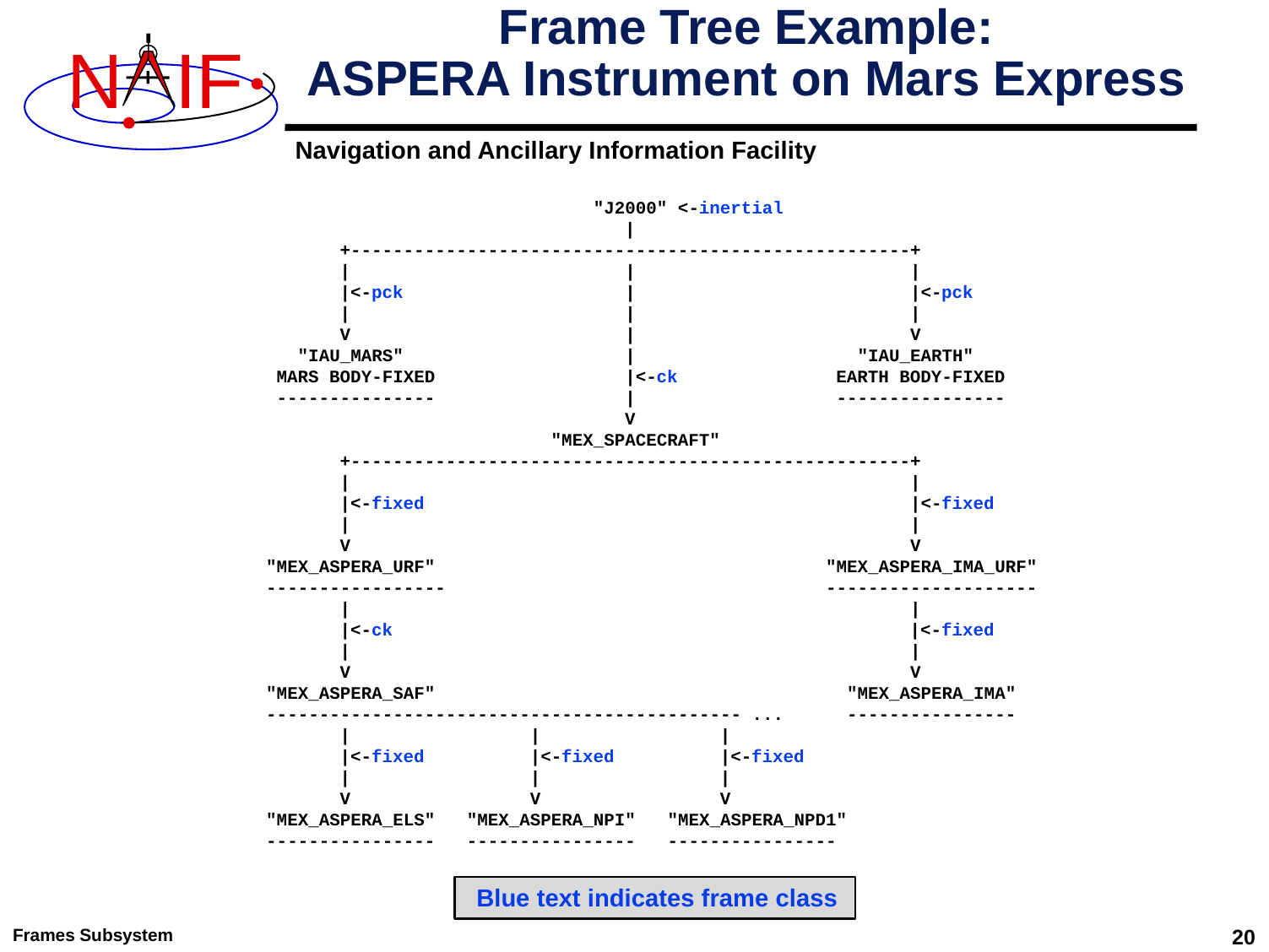

# Frame Tree Example: ASPERA Instrument on Mars Express
                                   "J2000" <-inertial
                                      |
           +-----------------------------------------------------+
           |                          |                          |
           |<-pck                     |                          |<-pck
           |                          |                          |
           V                          |                          V
       "IAU_MARS"                     |                     "IAU_EARTH"
     MARS BODY-FIXED                  |<-ck               EARTH BODY-FIXED
     ---------------                  |                   ----------------
                                      V
                               "MEX_SPACECRAFT"
           +-----------------------------------------------------+
           |                                                     |
           |<-fixed                                              |<-fixed
           |                                                     |
           V                                                     V
    "MEX_ASPERA_URF"                                     "MEX_ASPERA_IMA_URF"
    -----------------                                    --------------------
           |                                                     |
           |<-ck                                                 |<-fixed
           |                                                     |
           V                                                     V
    "MEX_ASPERA_SAF"                                       "MEX_ASPERA_IMA"
    --------------------------------------------- ...      ----------------
           |                 |                 |
           |<-fixed          |<-fixed          |<-fixed
           |                 |                 |
           V                 V                 V
    "MEX_ASPERA_ELS"   "MEX_ASPERA_NPI"   "MEX_ASPERA_NPD1"
    ----------------   ----------------   ----------------
Blue text indicates frame class

Frames Subsystem
20